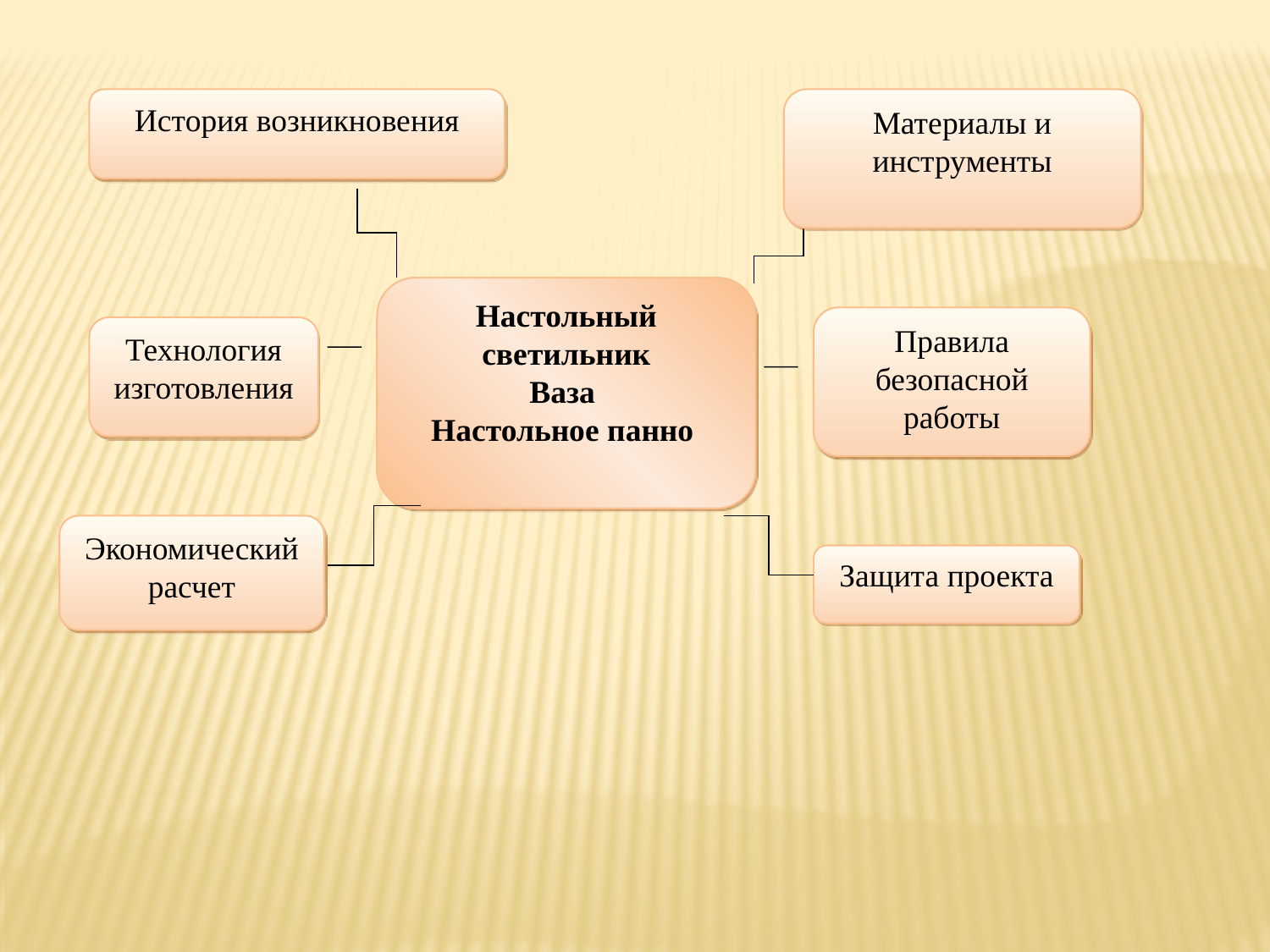

История возникновения
Материалы и инструменты

Настольный светильник
Ваза
Настольное панно
Правила безопасной работы
Технология изготовления

Экономический расчет

Защита проекта